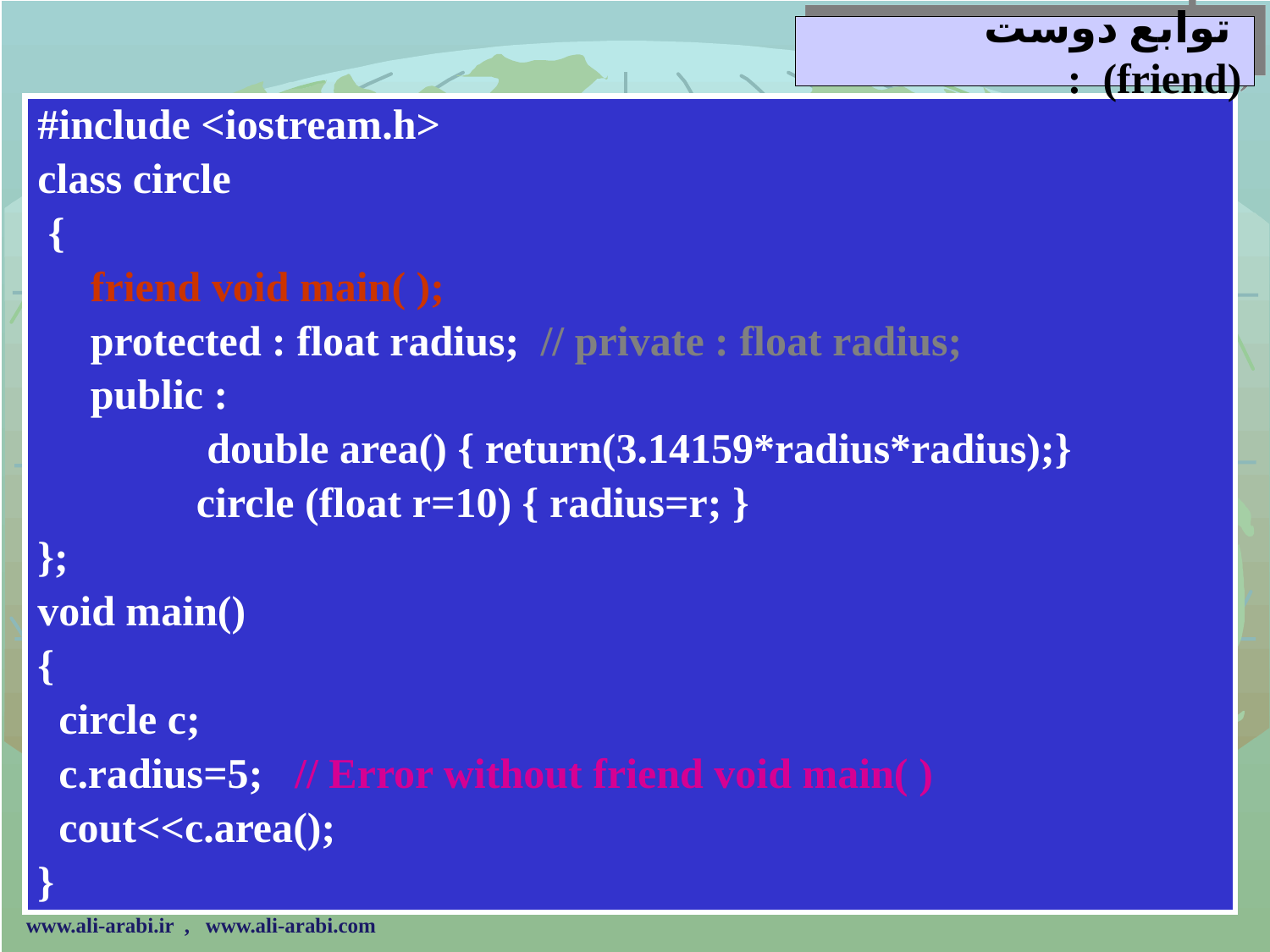

# توابع دوست (friend)  :
#include <iostream.h>
class circle
 {
     friend void main( );
     protected : float radius;  // private : float radius;
     public :
	    double area() { return(3.14159*radius*radius);}
               circle (float r=10) { radius=r; }
};
void main()
{
  circle c;
  c.radius=5;   // Error without friend void main( )
  cout<<c.area();
}